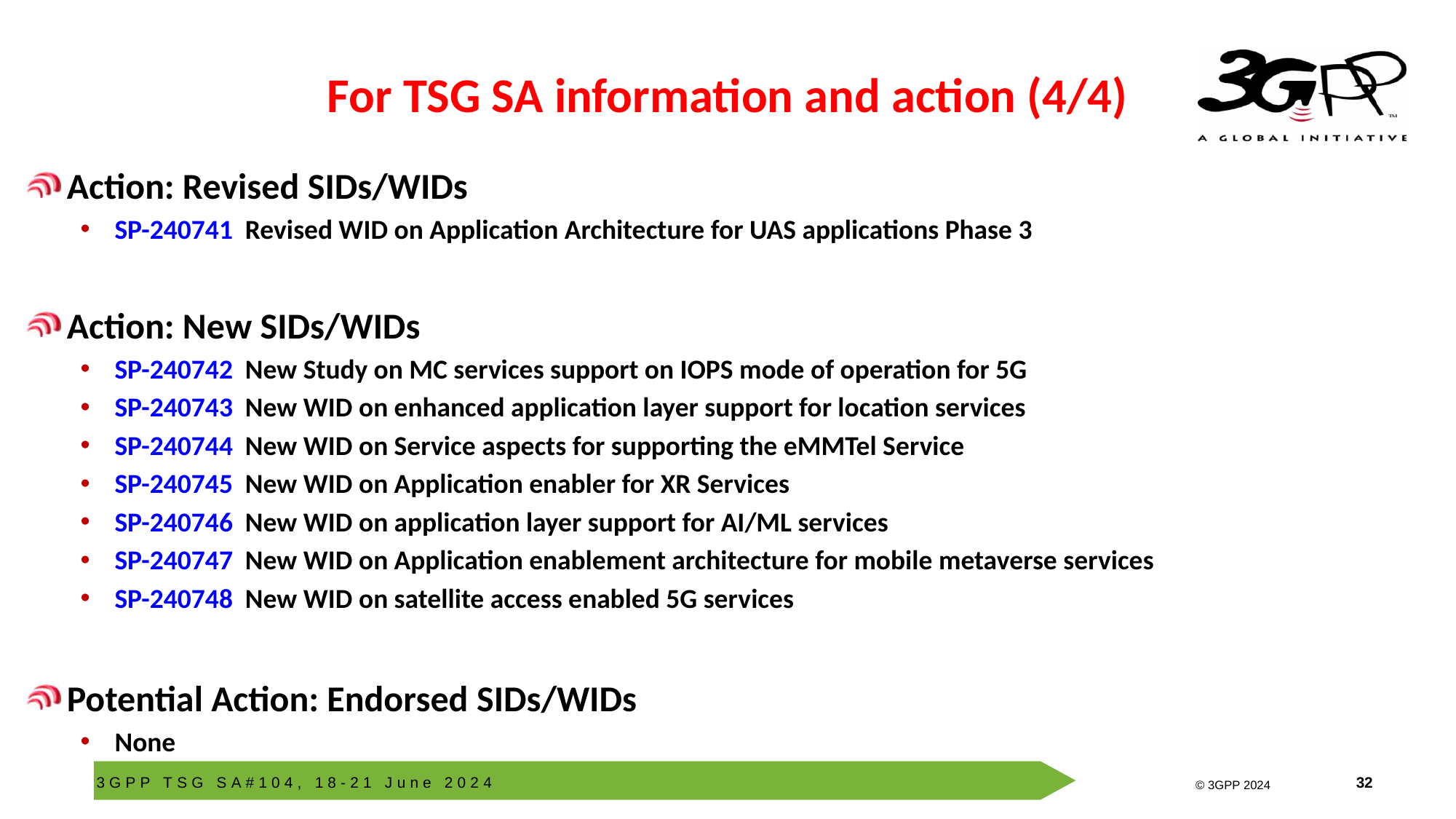

# For TSG SA information and action (4/4)
Action: Revised SIDs/WIDs
SP-240741  Revised WID on Application Architecture for UAS applications Phase 3

Action: New SIDs/WIDs
SP-240742  New Study on MC services support on IOPS mode of operation for 5G
SP-240743  New WID on enhanced application layer support for location services
SP-240744  New WID on Service aspects for supporting the eMMTel Service
SP-240745  New WID on Application enabler for XR Services
SP-240746  New WID on application layer support for AI/ML services
SP-240747  New WID on Application enablement architecture for mobile metaverse services
SP-240748  New WID on satellite access enabled 5G services

Potential Action: Endorsed SIDs/WIDs
None